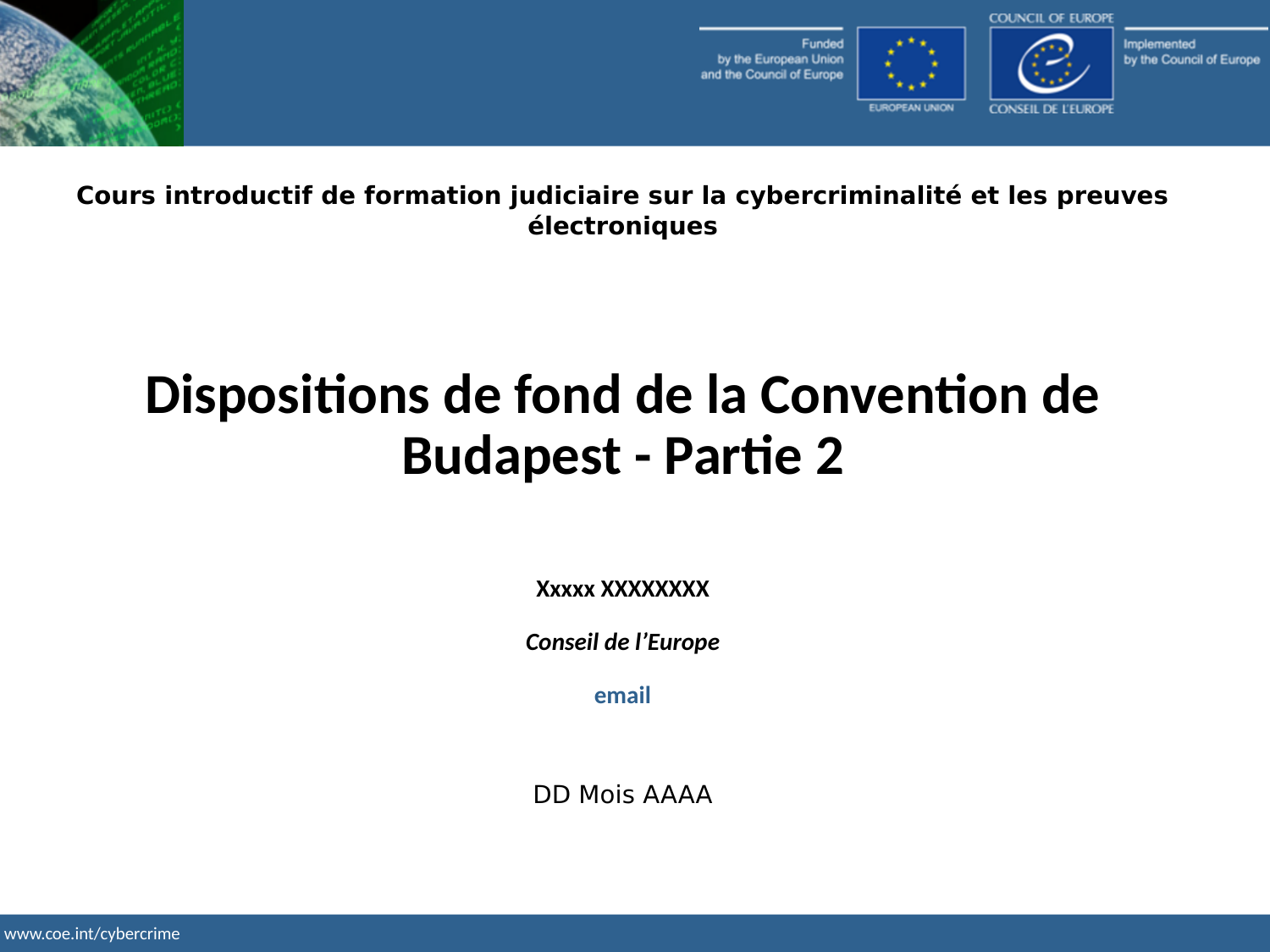

Cours introductif de formation judiciaire sur la cybercriminalité et les preuves électroniques
Dispositions de fond de la Convention de Budapest - Partie 2

Xxxxx XXXXXXXX

Conseil de l’Europe

email

DD Mois AAAA